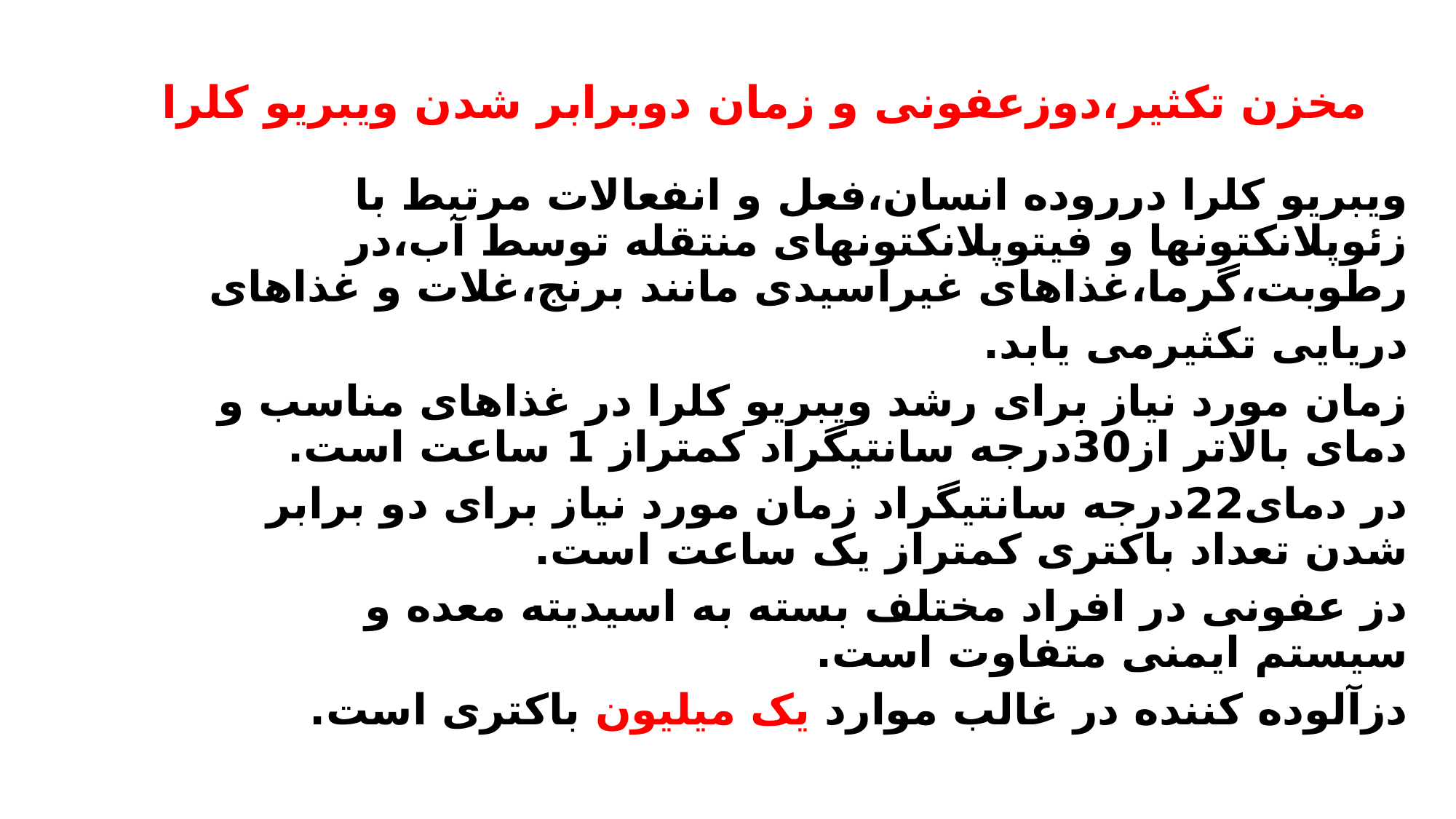

# مخزن تکثیر،دوزعفونی و زمان دوبرابر شدن ویبریو کلرا
ویبریو کلرا درروده انسان،فعل و انفعالات مرتبط با زئوپلانکتونها و فیتوپلانکتونهای منتقله توسط آب،در رطوبت،گرما،غذاهای غیراسیدی مانند برنج،غلات و غذاهای
دریایی تکثیرمی یابد.
زمان مورد نیاز برای رشد ویبریو کلرا در غذاهای مناسب و دمای بالاتر از30درجه سانتیگراد کمتراز 1 ساعت است.
در دمای22درجه سانتیگراد زمان مورد نیاز برای دو برابر شدن تعداد باکتری کمتراز یک ساعت است.
دز عفونی در افراد مختلف بسته به اسیدیته معده و سیستم ایمنی متفاوت است.
دزآلوده کننده در غالب موارد یک میلیون باکتری است.